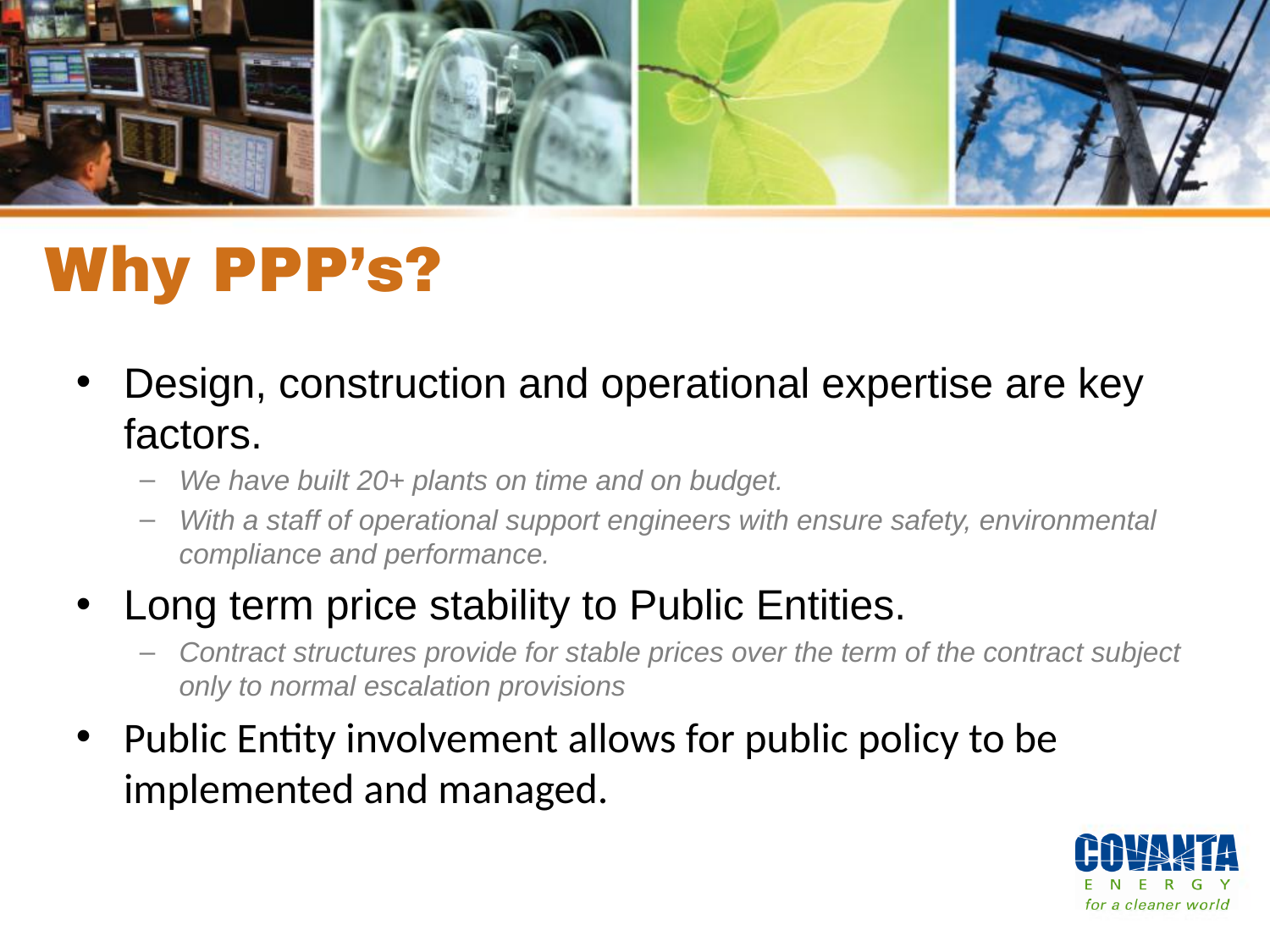

# Why PPP’s?
Design, construction and operational expertise are key factors.
We have built 20+ plants on time and on budget.
With a staff of operational support engineers with ensure safety, environmental compliance and performance.
Long term price stability to Public Entities.
Contract structures provide for stable prices over the term of the contract subject only to normal escalation provisions
Public Entity involvement allows for public policy to be implemented and managed.